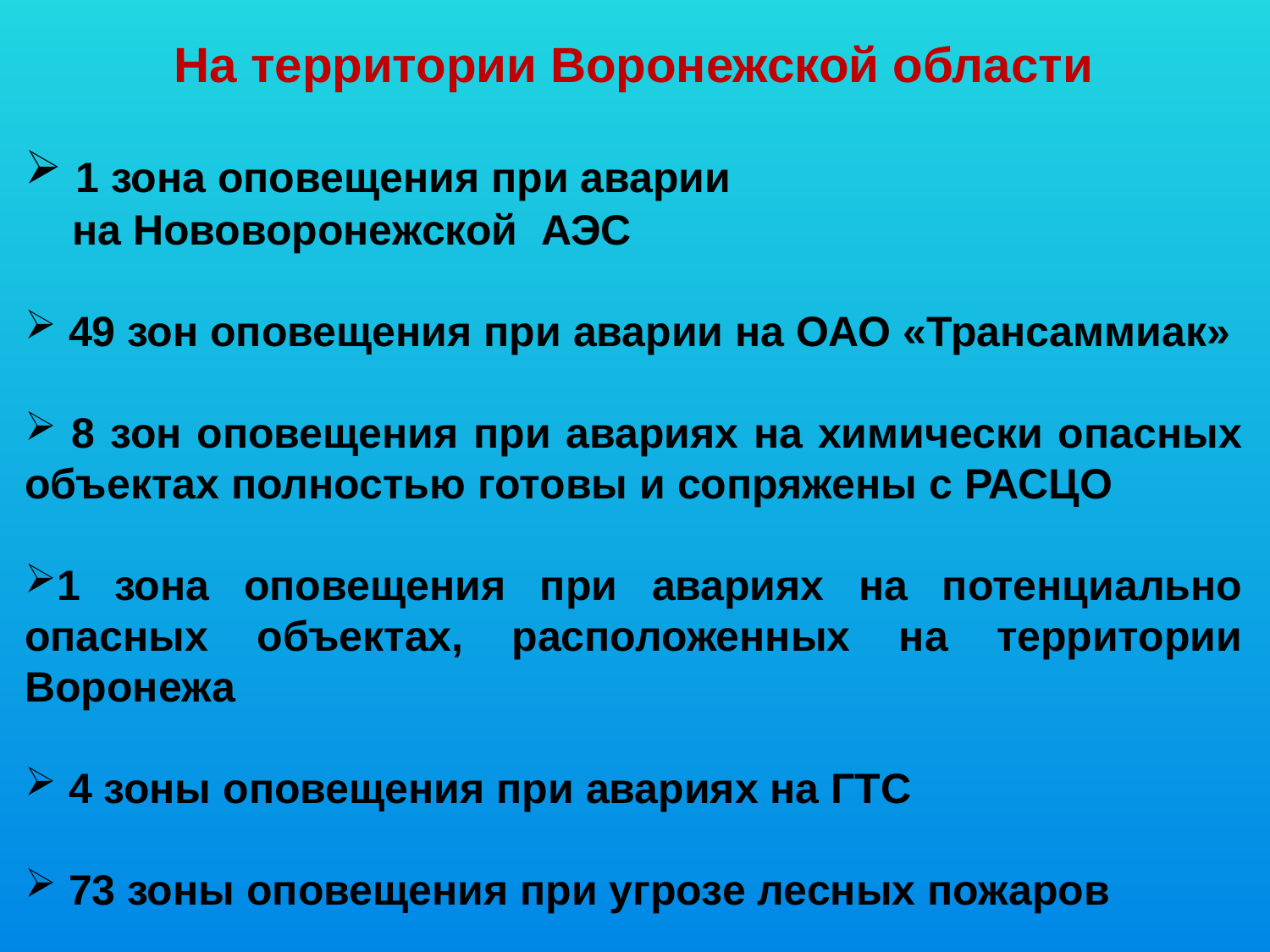

На территории Воронежской области

 1 зона оповещения при аварии
    на Нововоронежской  АЭС

 49 зон оповещения при аварии на ОАО «Трансаммиак»

 8 зон оповещения при авариях на химически опасных объектах полностью готовы и сопряжены с РАСЦО

1 зона оповещения при авариях на потенциально опасных объектах, расположенных на территории Воронежа

 4 зоны оповещения при авариях на ГТС

 73 зоны оповещения при угрозе лесных пожаров